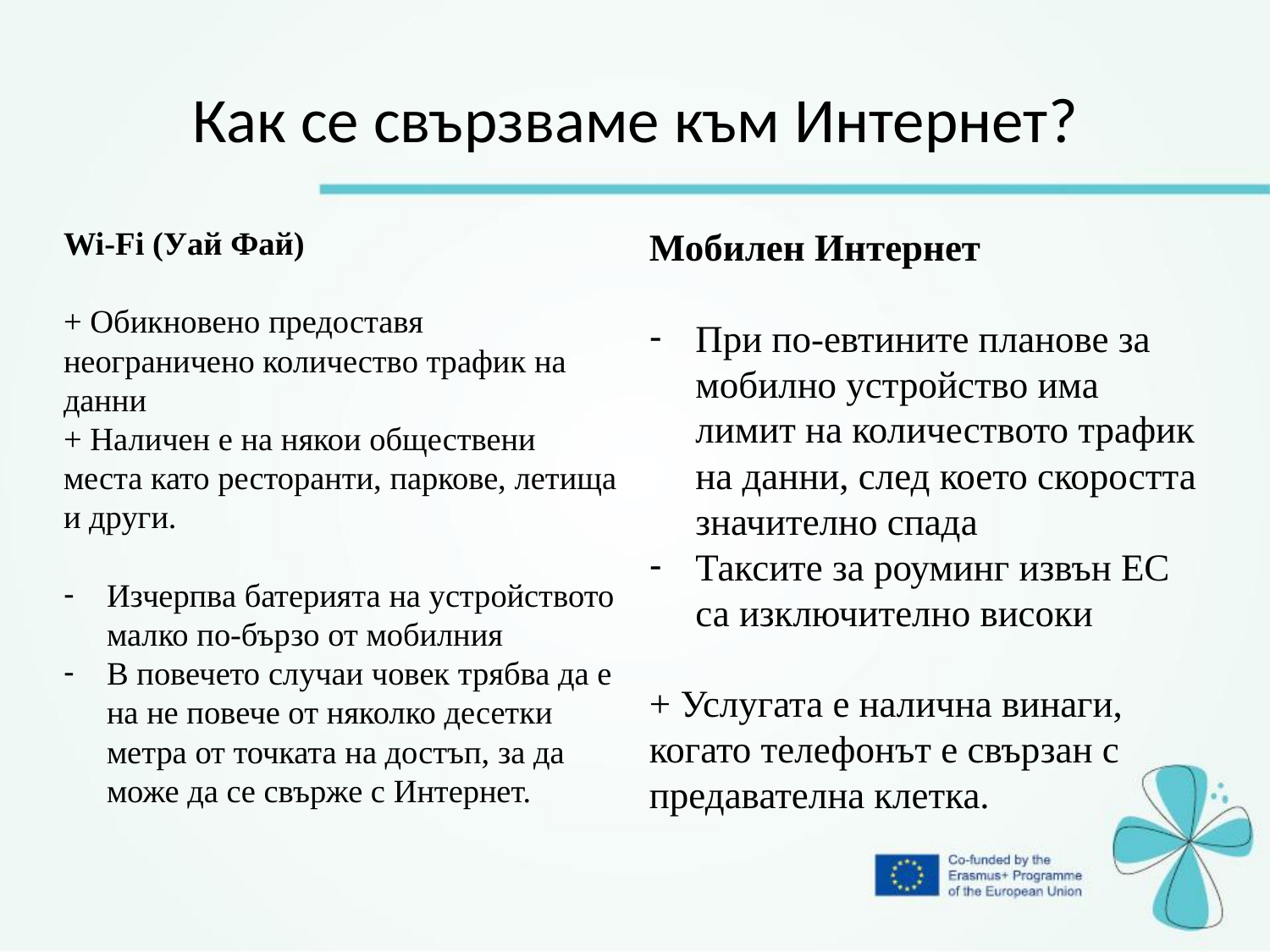

Как се свързваме към Интернет?

Wi-Fi (Уай Фай)

+ Обикновено предоставя неограничено количество трафик на данни
+ Наличен е на някои обществени места като ресторанти, паркове, летища и други.

Изчерпва батерията на устройството малко по-бързо от мобилния
В повечето случаи човек трябва да е на не повече от няколко десетки метра от точката на достъп, за да може да се свърже с Интернет.
Мобилен Интернет

При по-евтините планове за мобилно устройство има лимит на количеството трафик на данни, след което скоростта значително спада
Таксите за роуминг извън ЕС са изключително високи

+ Услугата е налична винаги, когато телефонът е свързан с предавателна клетка.